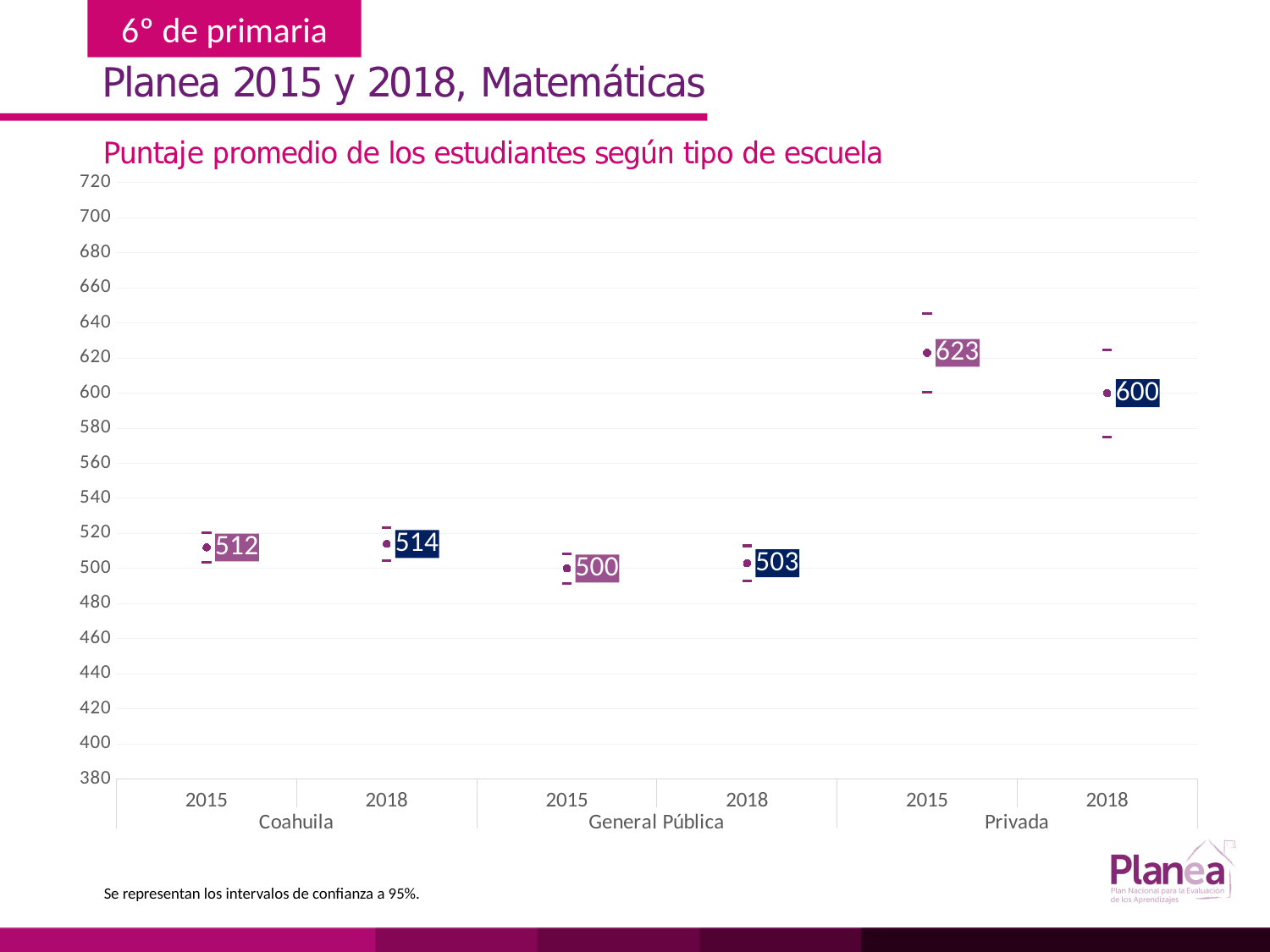

Planea 2015 y 2018, Matemáticas

Puntaje promedio de los estudiantes según tipo de escuela

### Chart

| Category |  |  |  |
|---|---|---|---|
| 2015 | 503.443 | 520.557 | 512.0 |
| 2018 | 504.647 | 523.353 | 514.0 |
| 2015 | 491.443 | 508.557 | 500.0 |
| 2018 | 493.05 | 512.95 | 503.0 |
| 2015 | 600.513 | 645.487 | 623.0 |
| 2018 | 575.125 | 624.875 | 600.0 |
Se representan los intervalos de confianza a 95%.